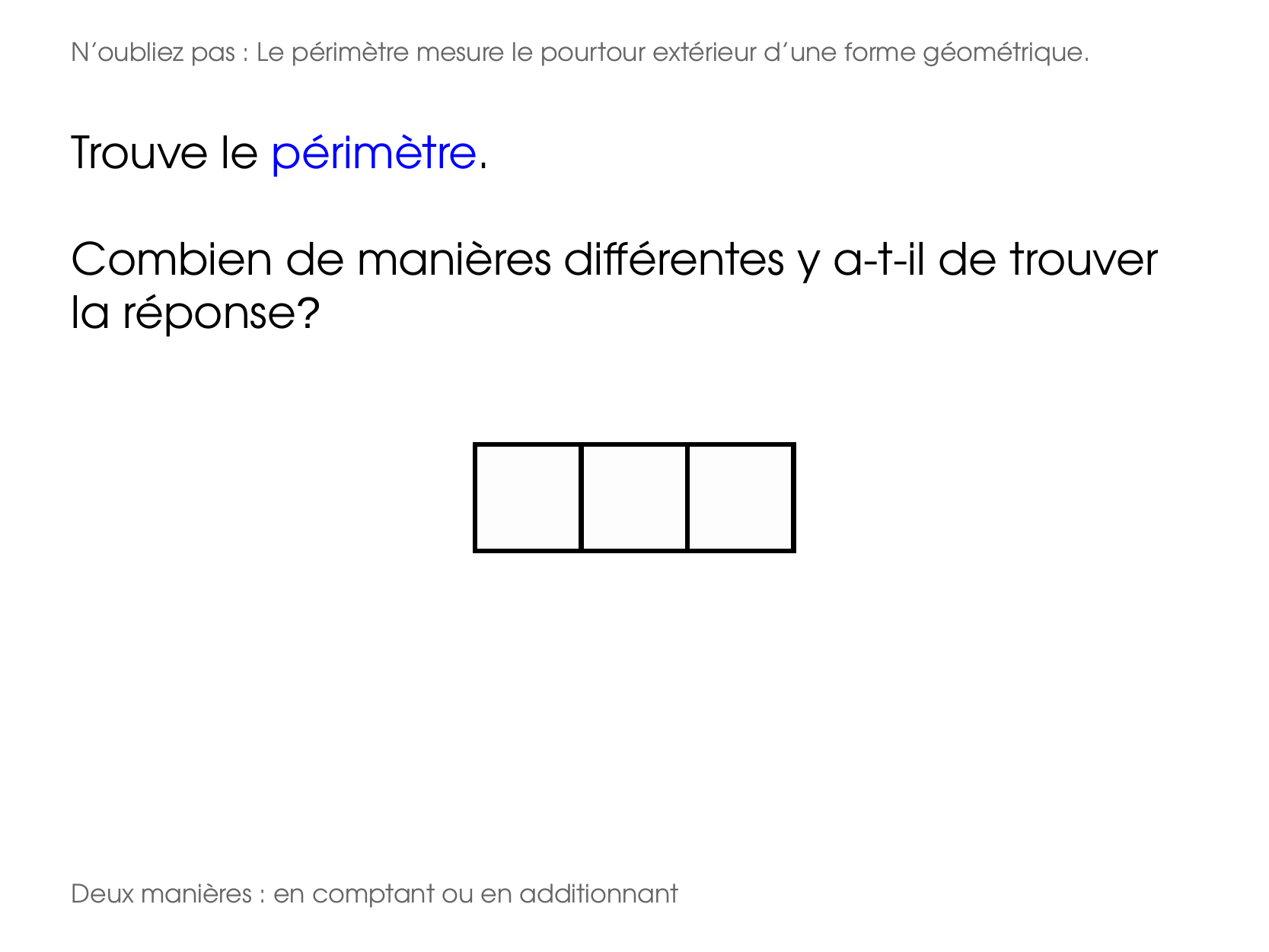

N’oubliez pas : Le périmètre mesure le pourtour extérieur d’une forme géométrique.
Trouve le périmètre.

Combien de manières différentes y a-t-il de trouver la réponse?

Deux manières : en comptant ou en additionnant